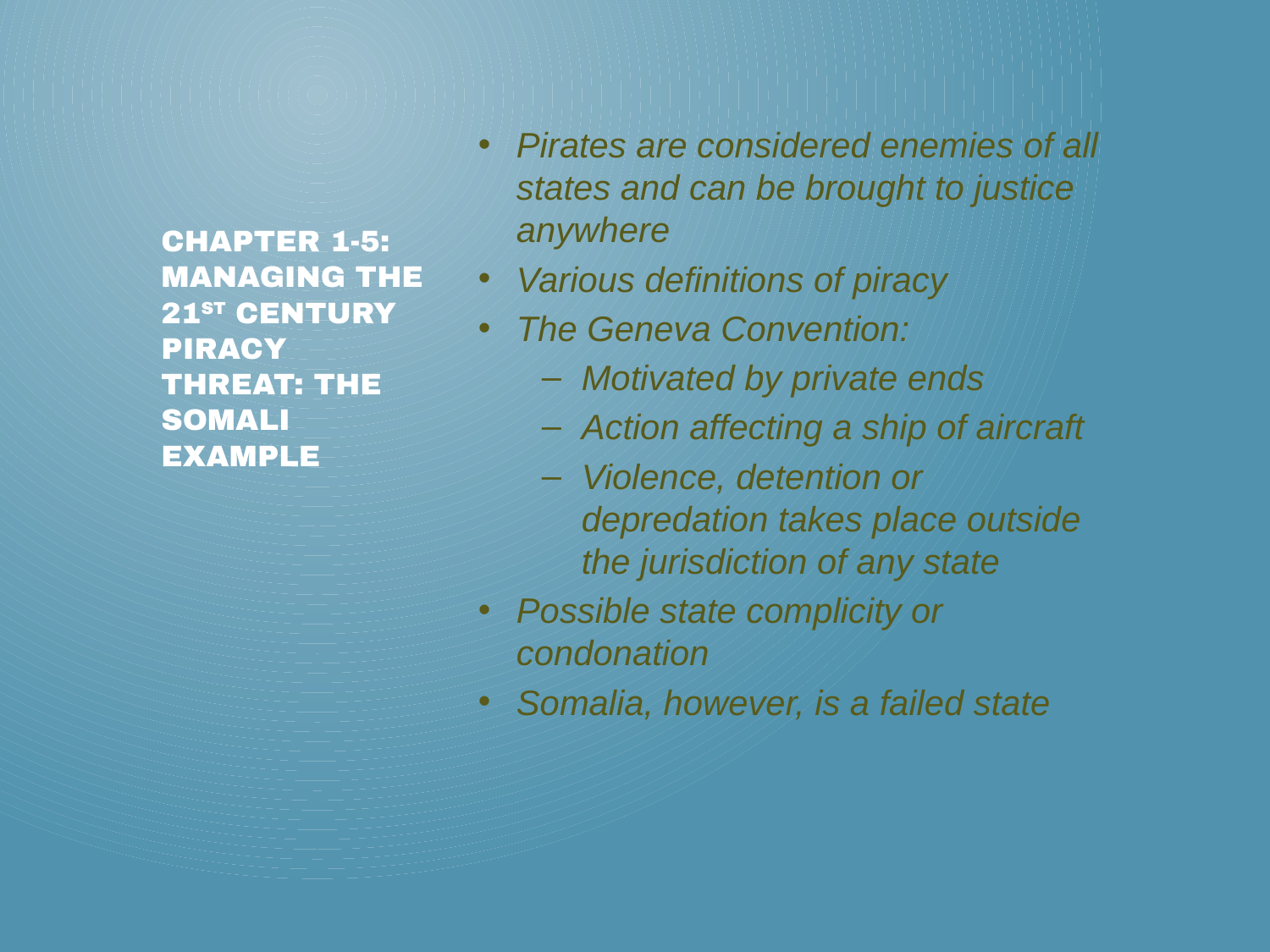

Pirates are considered enemies of all states and can be brought to justice anywhere
Various definitions of piracy
The Geneva Convention:
Motivated by private ends
Action affecting a ship of aircraft
Violence, detention or depredation takes place outside the jurisdiction of any state
Possible state complicity or condonation
Somalia, however, is a failed state
# Chapter 1-5: managing the 21st century piracy threat: the Somali example